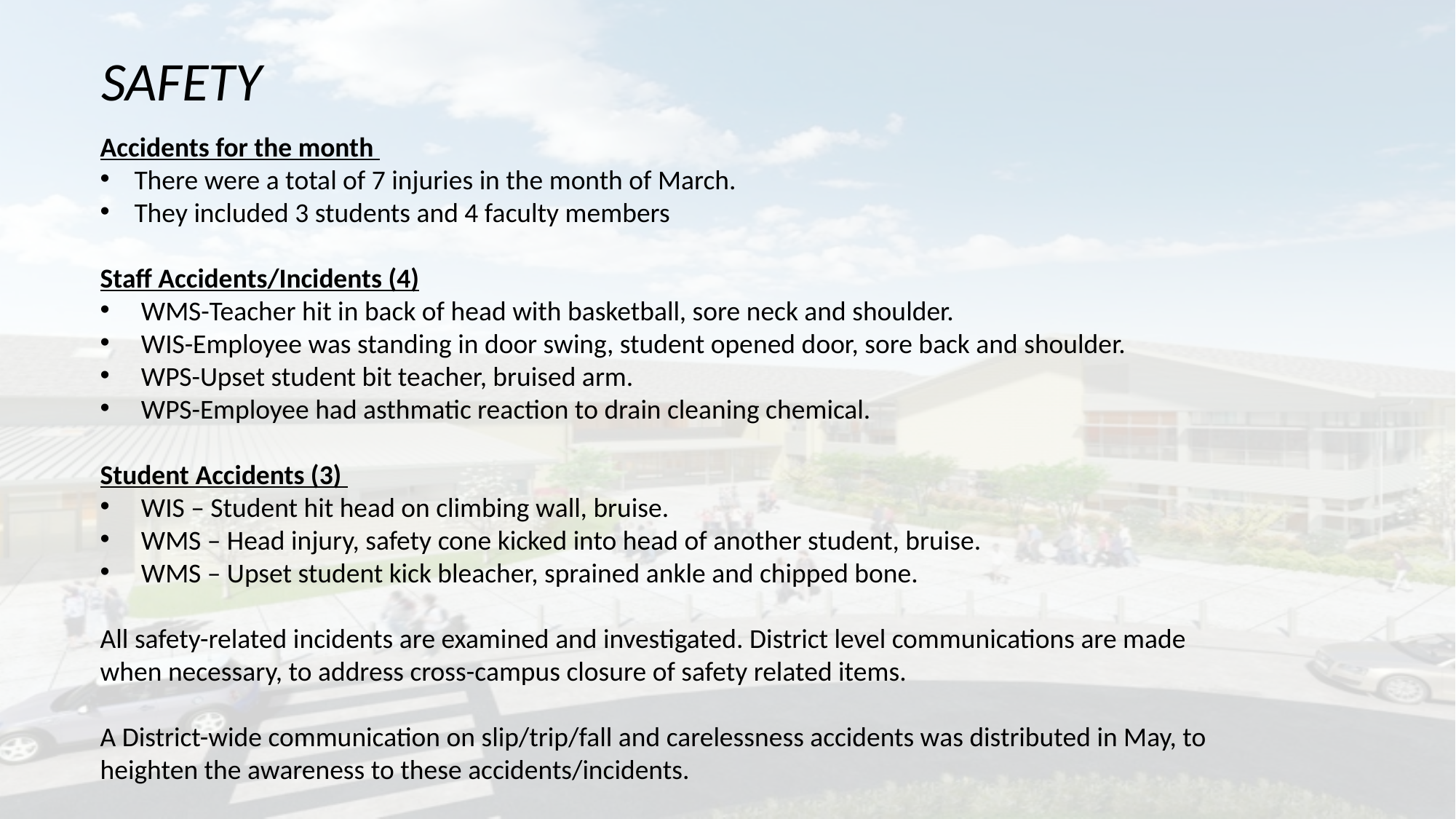

SAFETY

Accidents for the month
There were a total of 7 injuries in the month of March.
They included 3 students and 4 faculty members

Staff Accidents/Incidents (4)
WMS-Teacher hit in back of head with basketball, sore neck and shoulder.
WIS-Employee was standing in door swing, student opened door, sore back and shoulder.
WPS-Upset student bit teacher, bruised arm.
WPS-Employee had asthmatic reaction to drain cleaning chemical.

Student Accidents (3)
WIS – Student hit head on climbing wall, bruise.
WMS – Head injury, safety cone kicked into head of another student, bruise.
WMS – Upset student kick bleacher, sprained ankle and chipped bone.

All safety-related incidents are examined and investigated. District level communications are made when necessary, to address cross-campus closure of safety related items.

A District-wide communication on slip/trip/fall and carelessness accidents was distributed in May, to heighten the awareness to these accidents/incidents.